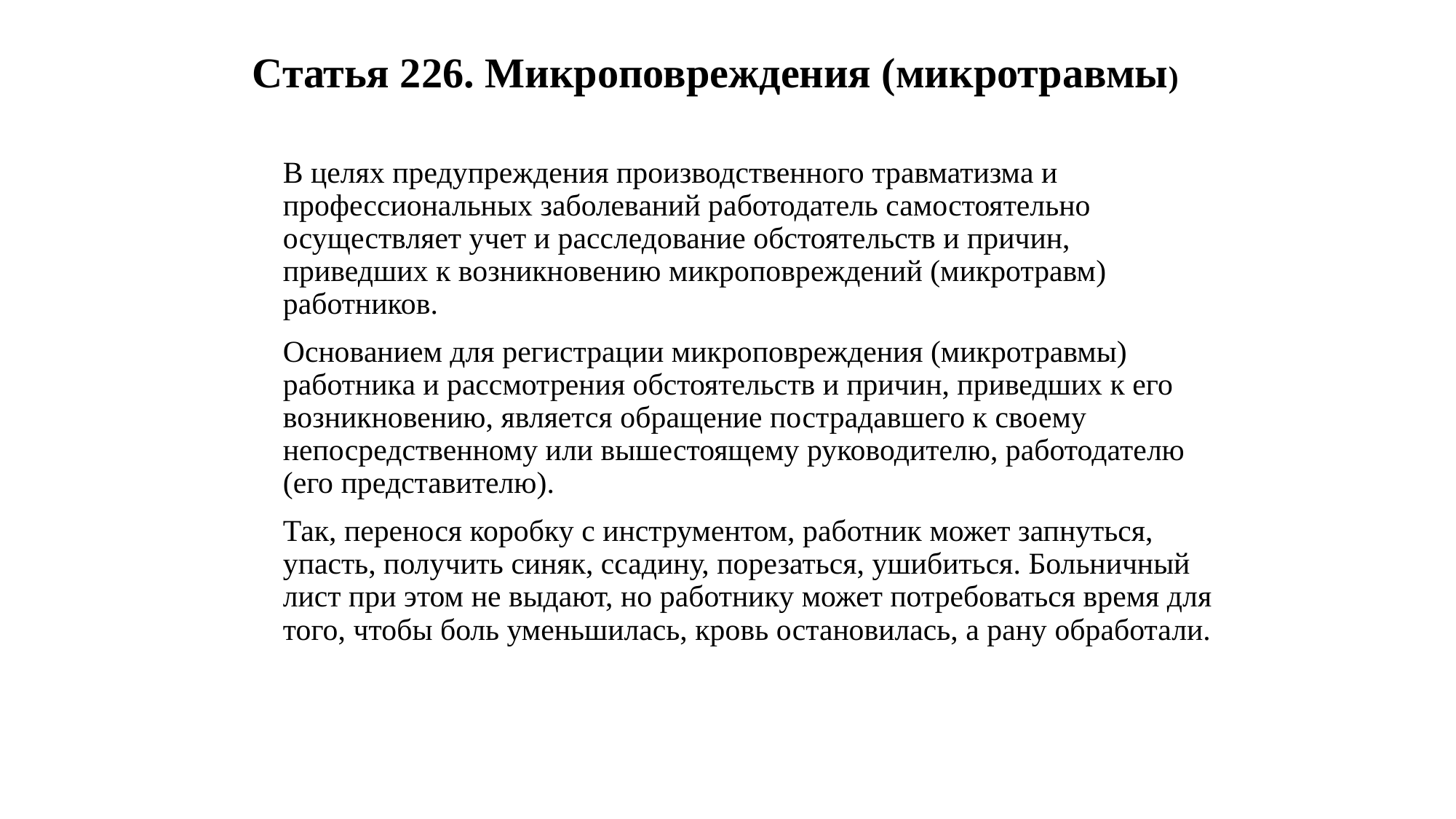

# Статья 226. Микроповреждения (микротравмы)
В целях предупреждения производственного травматизма и профессиональных заболеваний работодатель самостоятельно осуществляет учет и расследование обстоятельств и причин, приведших к возникновению микроповреждений (микротравм) работников.
Основанием для регистрации микроповреждения (микротравмы) работника и рассмотрения обстоятельств и причин, приведших к его возникновению, является обращение пострадавшего к своему непосредственному или вышестоящему руководителю, работодателю (его представителю).
Так, перенося коробку с инструментом, работник может запнуться, упасть, получить синяк, ссадину, порезаться, ушибиться. Больничный лист при этом не выдают, но работнику может потребоваться время для того, чтобы боль уменьшилась, кровь остановилась, а рану обработали.